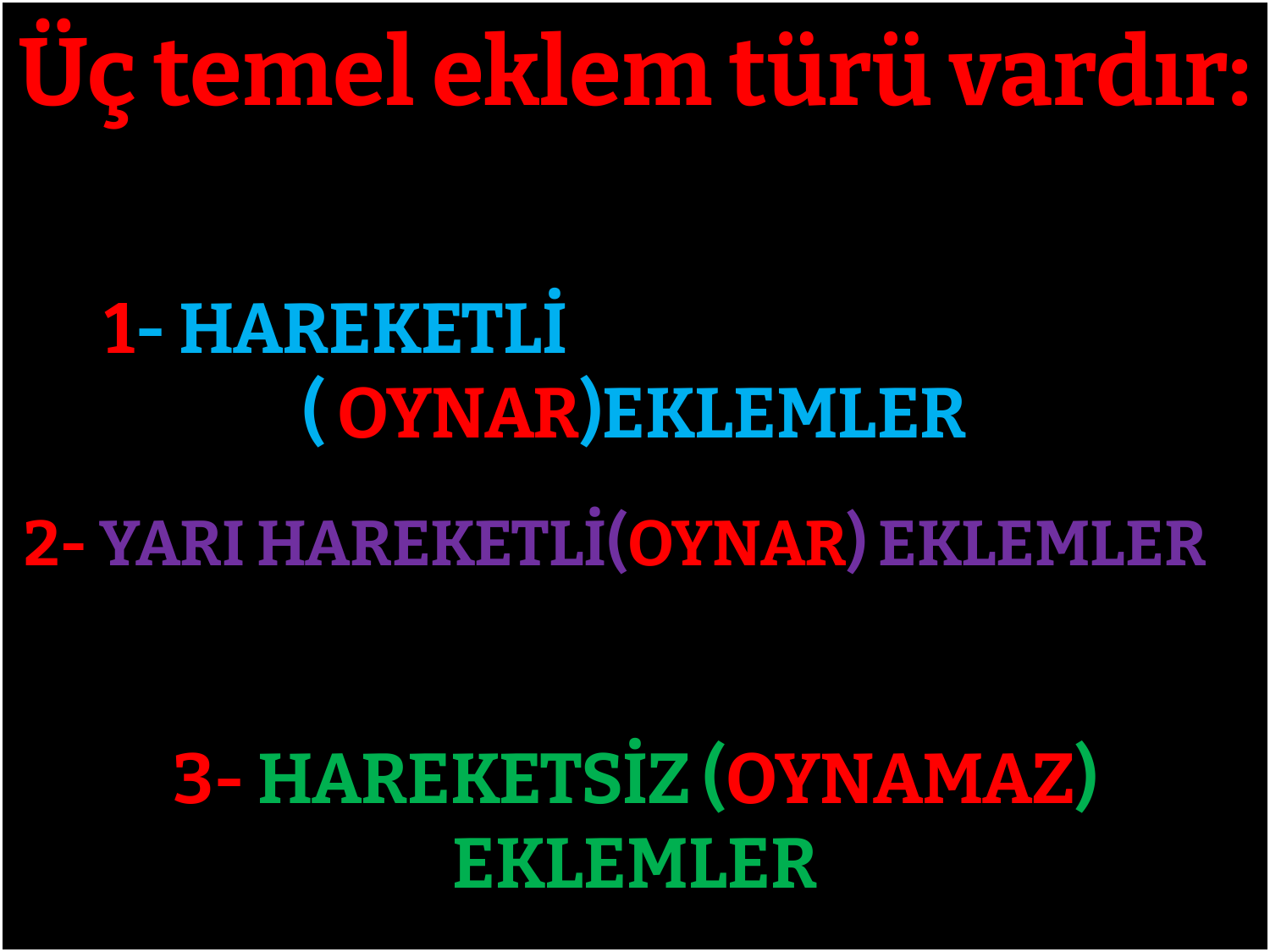

Üç temel eklem türü vardır:
1- HAREKETLİ                                                ( OYNAR)EKLEMLER
#
2- YARI HAREKETLİ(OYNAR) EKLEMLER
3- HAREKETSİZ (OYNAMAZ) EKLEMLER